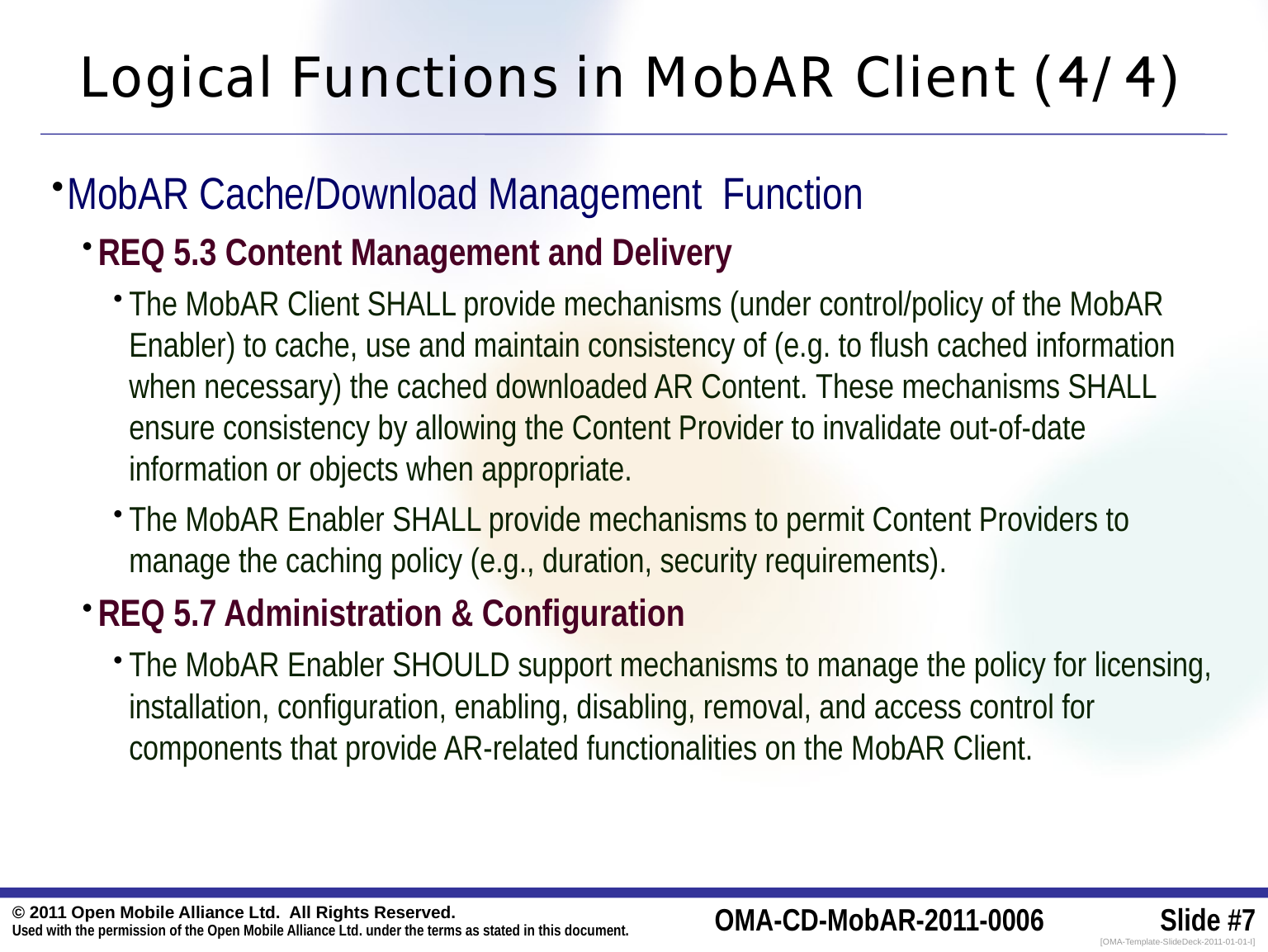

# Logical Functions in MobAR Client (4/4)
MobAR Cache/Download Management  Function
REQ 5.3 Content Management and Delivery
The MobAR Client SHALL provide mechanisms (under control/policy of the MobAR Enabler) to cache, use and maintain consistency of (e.g. to flush cached information when necessary) the cached downloaded AR Content. These mechanisms SHALL ensure consistency by allowing the Content Provider to invalidate out-of-date information or objects when appropriate.
The MobAR Enabler SHALL provide mechanisms to permit Content Providers to manage the caching policy (e.g., duration, security requirements).
REQ 5.7 Administration & Configuration
The MobAR Enabler SHOULD support mechanisms to manage the policy for licensing, installation, configuration, enabling, disabling, removal, and access control for components that provide AR-related functionalities on the MobAR Client.